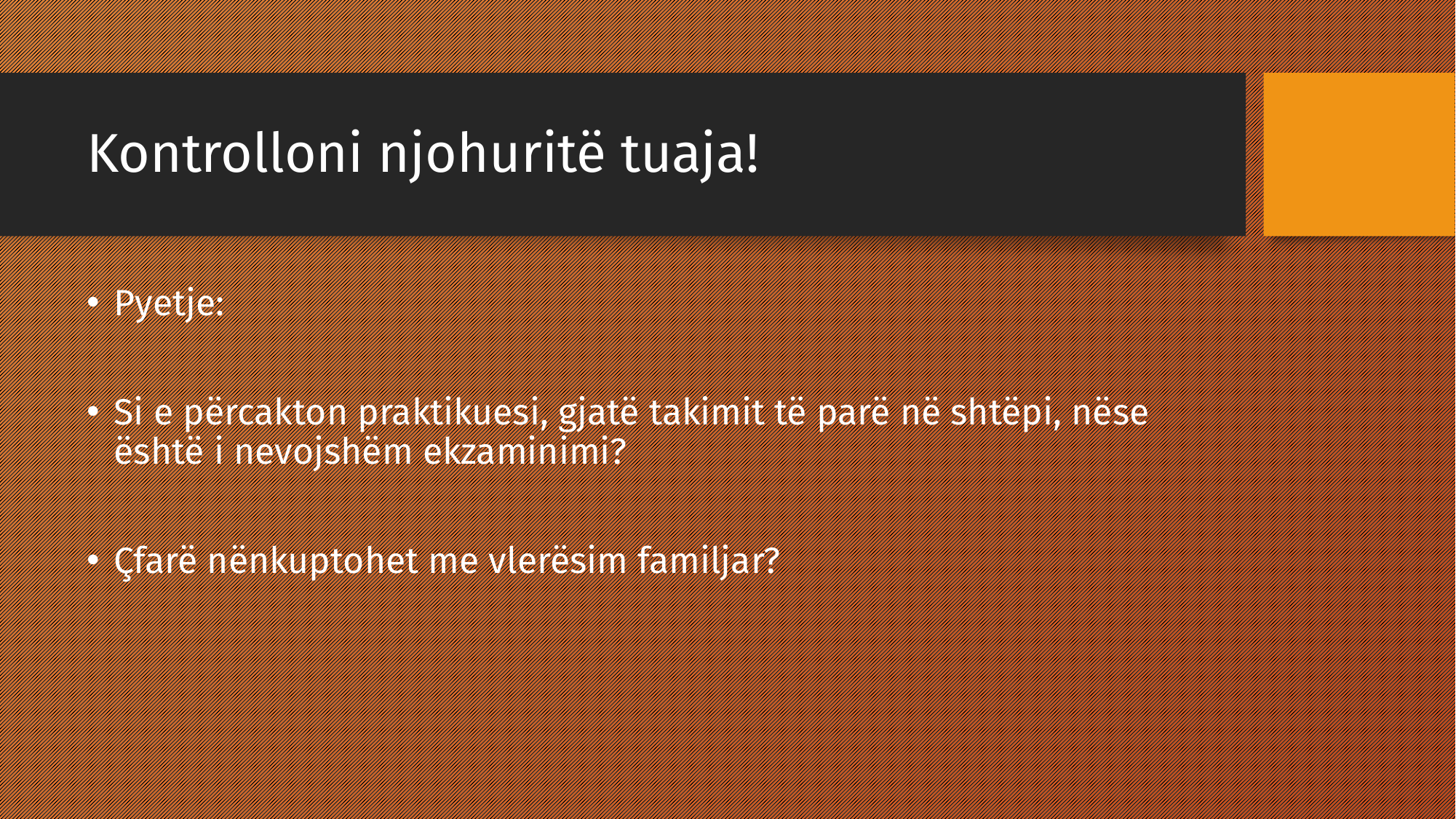

# Kontrolloni njohuritë tuaja!
Pyetje:

Si e përcakton praktikuesi, gjatë takimit të parë në shtëpi, nëse është i nevojshëm ekzaminimi?

Çfarë nënkuptohet me vlerësim familjar?